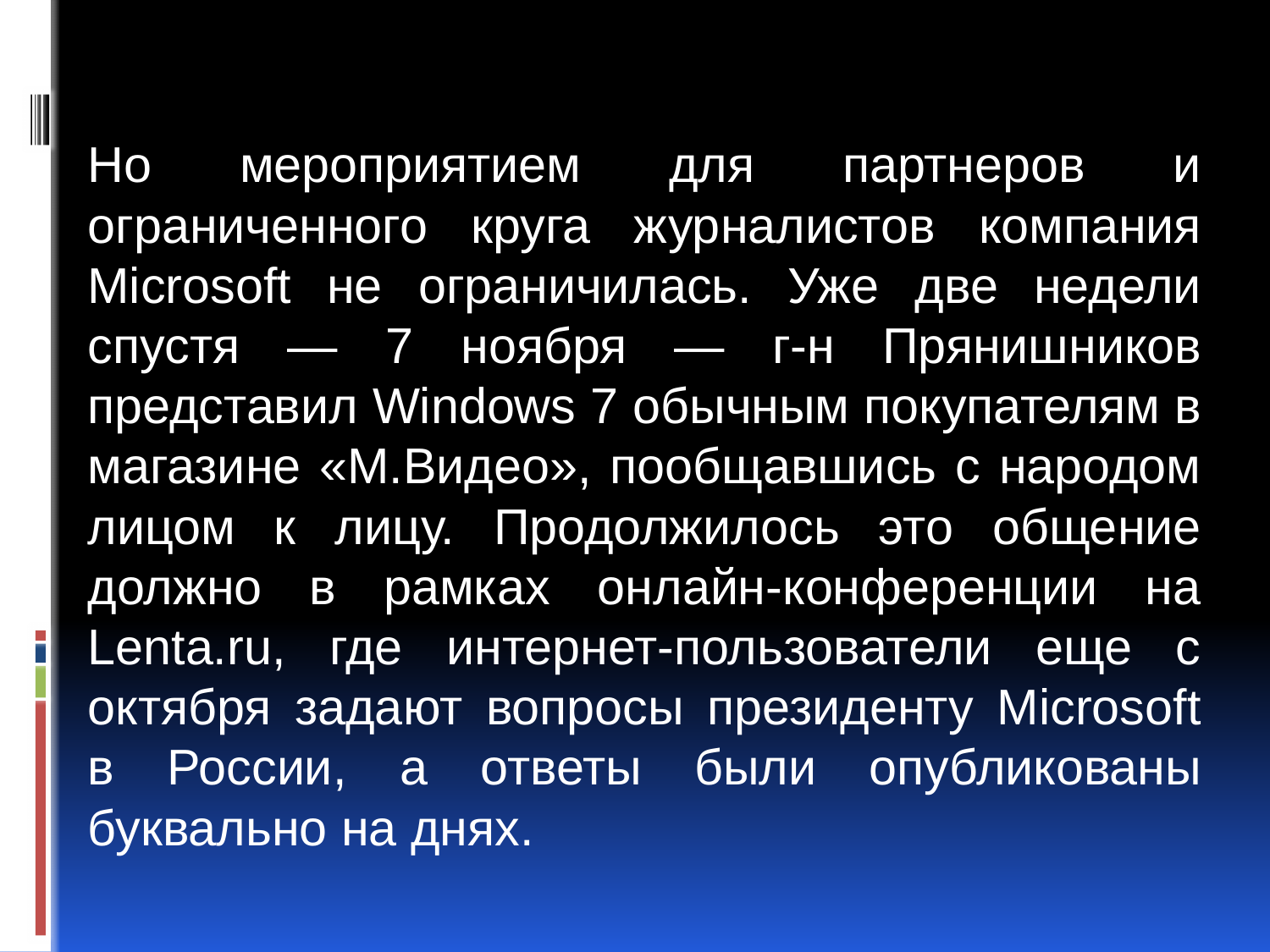

Но мероприятием для партнеров и ограниченного круга журналистов компания Microsoft не ограничилась. Уже две недели спустя — 7 ноября — г-н Прянишников представил Windows 7 обычным покупателям в магазине «М.Видео», пообщавшись с народом лицом к лицу. Продолжилось это общение должно в рамках онлайн-конференции на Lenta.ru, где интернет-пользователи еще с октября задают вопросы президенту Microsoft в России, а ответы были опубликованы буквально на днях.